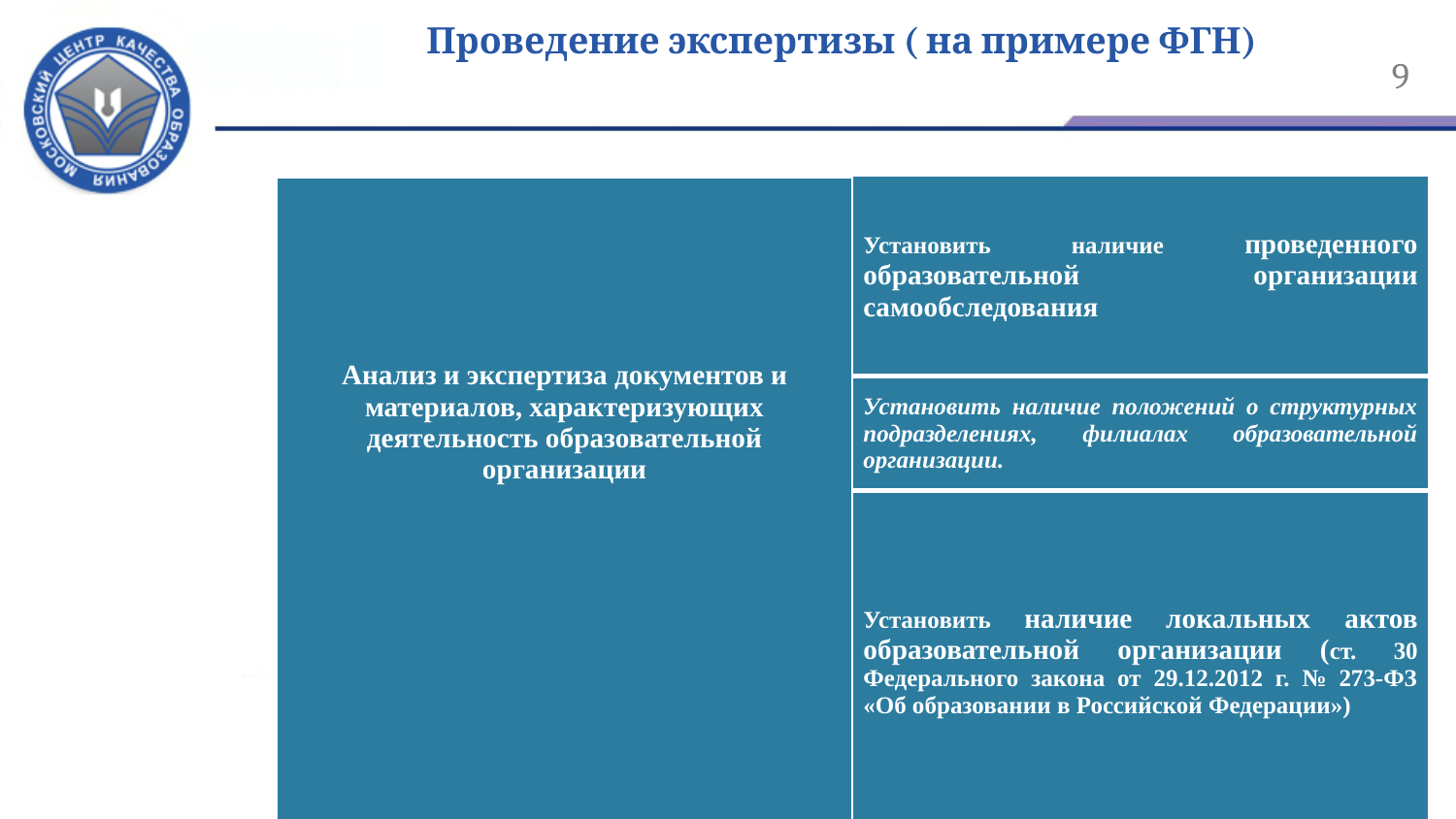

# Проведение экспертизы ( на примере ФГН)
9
| Анализ и экспертиза документов и материалов, характеризующих деятельность образовательной организации | Установить наличие проведенного образовательной организации самообследования |
| --- | --- |
|  | Установить наличие положений о структурных подразделениях, филиалах образовательной организации. |
|  | Установить наличие локальных актов образовательной организации (ст. 30 Федерального закона от 29.12.2012 г. № 273-ФЗ «Об образовании в Российской Федерации») |